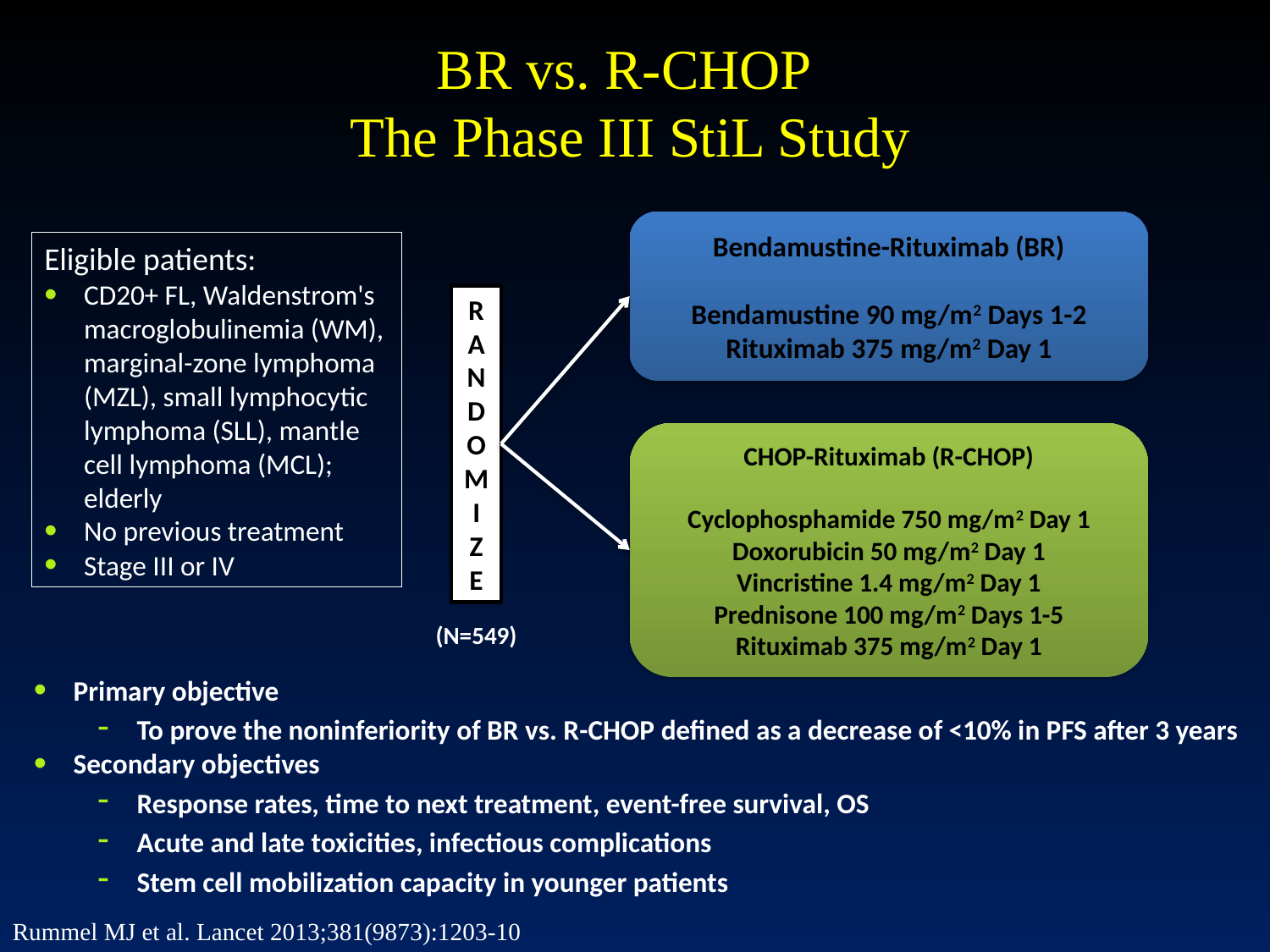

# BR vs. R-CHOP The Phase III StiL Study
Bendamustine-Rituximab (BR)

Bendamustine 90 mg/m2 Days 1-2
Rituximab 375 mg/m2 Day 1
Eligible patients:
CD20+ FL, Waldenstrom's macroglobulinemia (WM), marginal-zone lymphoma (MZL), small lymphocytic lymphoma (SLL), mantle cell lymphoma (MCL); elderly
No previous treatment
Stage III or IV
R
A
N
D
O
M
I
Z
E
CHOP-Rituximab (R-CHOP)

Cyclophosphamide 750 mg/m2 Day 1
Doxorubicin 50 mg/m2 Day 1
Vincristine 1.4 mg/m2 Day 1
Prednisone 100 mg/m2 Days 1-5
Rituximab 375 mg/m2 Day 1
(N=549)
Primary objective
To prove the noninferiority of BR vs. R-CHOP defined as a decrease of <10% in PFS after 3 years
Secondary objectives
Response rates, time to next treatment, event-free survival, OS
Acute and late toxicities, infectious complications
Stem cell mobilization capacity in younger patients
Rummel MJ et al. Lancet 2013;381(9873):1203-10